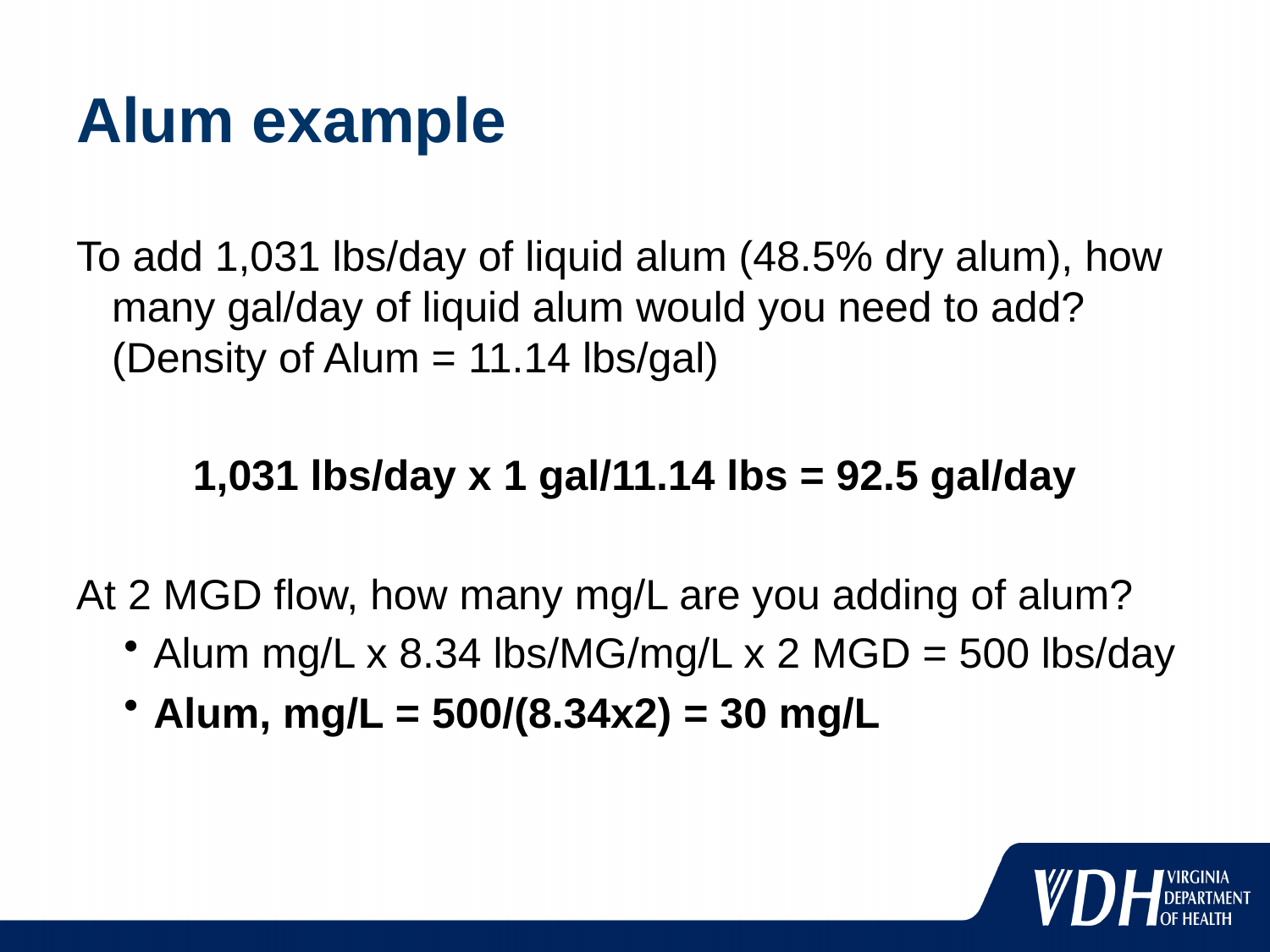

# Alum example
To add 1,031 lbs/day of liquid alum (48.5% dry alum), how many gal/day of liquid alum would you need to add? (Density of Alum = 11.14 lbs/gal)

1,031 lbs/day x 1 gal/11.14 lbs = 92.5 gal/day

At 2 MGD flow, how many mg/L are you adding of alum?
Alum mg/L x 8.34 lbs/MG/mg/L x 2 MGD = 500 lbs/day
Alum, mg/L = 500/(8.34x2) = 30 mg/L